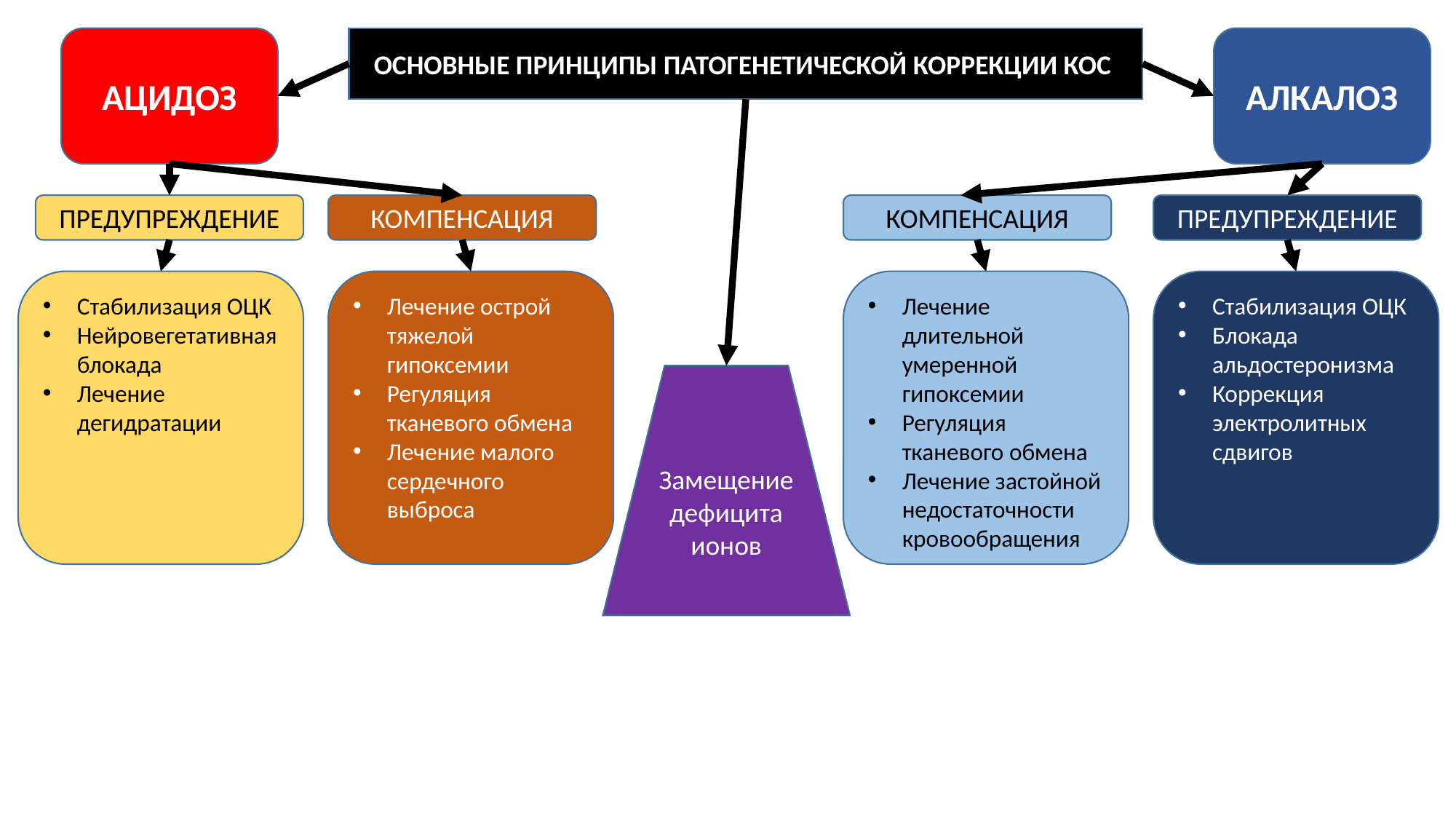

АЛКАЛОЗ
АЦИДОЗ
ОСНОВНЫЕ ПРИНЦИПЫ ПАТОГЕНЕТИЧЕСКОЙ КОРРЕКЦИИ КОС
КОМПЕНСАЦИЯ
ПРЕДУПРЕЖДЕНИЕ
КОМПЕНСАЦИЯ
ПРЕДУПРЕЖДЕНИЕ
Лечение длительной умеренной гипоксемии
Регуляция тканевого обмена
Лечение застойной недостаточности кровообращения
Стабилизация ОЦК
Блокада альдостеронизма
Коррекция электролитных сдвигов
Стабилизация ОЦК
Нейровегетативная блокада
Лечение дегидратации
Лечение острой тяжелой гипоксемии
Регуляция тканевого обмена
Лечение малого сердечного выброса
Замещение
дефицита ионов